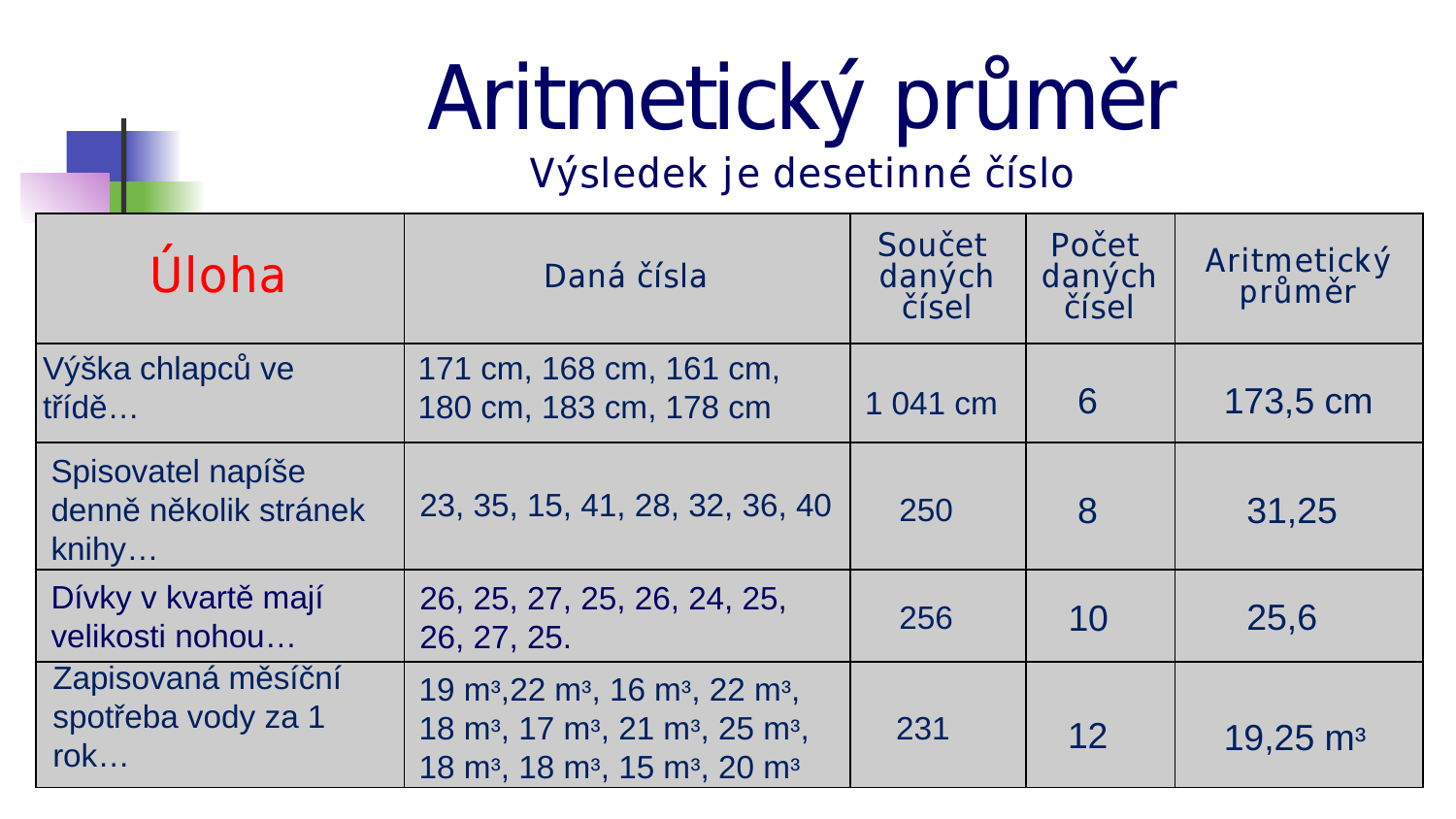

# Aritmetický průměr Výsledek je desetinné číslo
| Úloha | Daná čísla | Součet daných čísel | Počet daných čísel | Aritmetický průměr |
| --- | --- | --- | --- | --- |
|  |  |  |  |  |
|  |  |  |  |  |
|  |  |  |  |  |
|  |  |  |  |  |
Výška chlapců ve třídě…
171 cm, 168 cm, 161 cm,
180 cm, 183 cm, 178 cm
6
173,5 cm
1 041 cm
Spisovatel napíše denně několik stránek  knihy…
23, 35, 15, 41, 28, 32, 36, 40
31,25
8
250
Dívky v kvartě mají velikosti nohou…
26, 25, 27, 25, 26, 24, 25, 26, 27, 25.
25,6
10
256
Zapisovaná měsíční spotřeba vody za 1 rok…
19 mᶟ,22 mᶟ, 16 mᶟ, 22 mᶟ, 18 mᶟ, 17 mᶟ, 21 mᶟ, 25 mᶟ, 18 mᶟ, 18 mᶟ, 15 mᶟ, 20 mᶟ
231
12
19,25 mᶟ